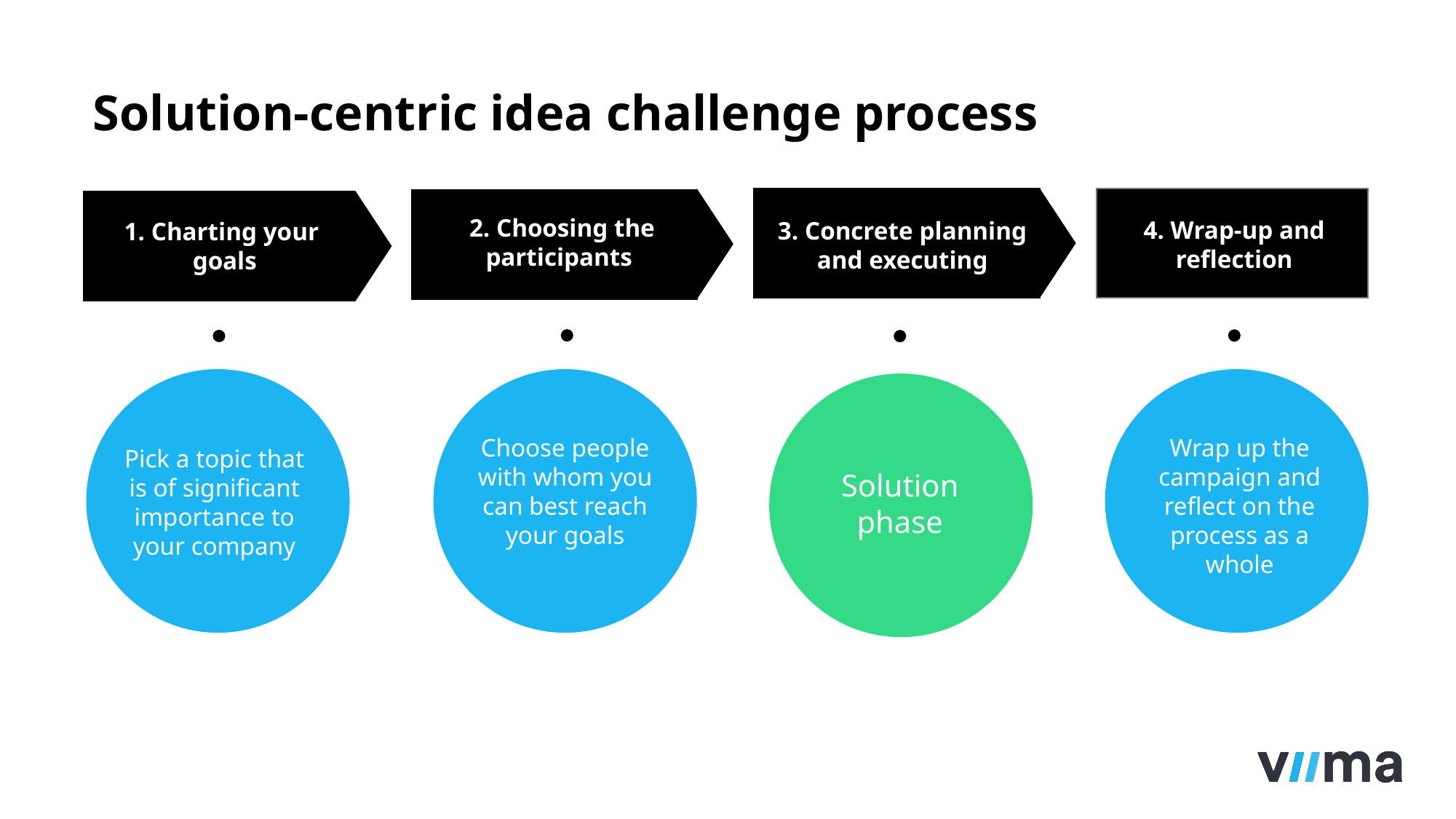

# Solution-centric idea challenge process

2. Defining partici-pating audience
2. Choosing the participants
4. Wrap-up and reflection
3. Concrete planning and executing
1. Charting your
goals

Choose people with whom you can best reach your goals
Wrap up the campaign and reflect on the process as a whole
Pick a topic that is of significant importance to your company
Solution phase